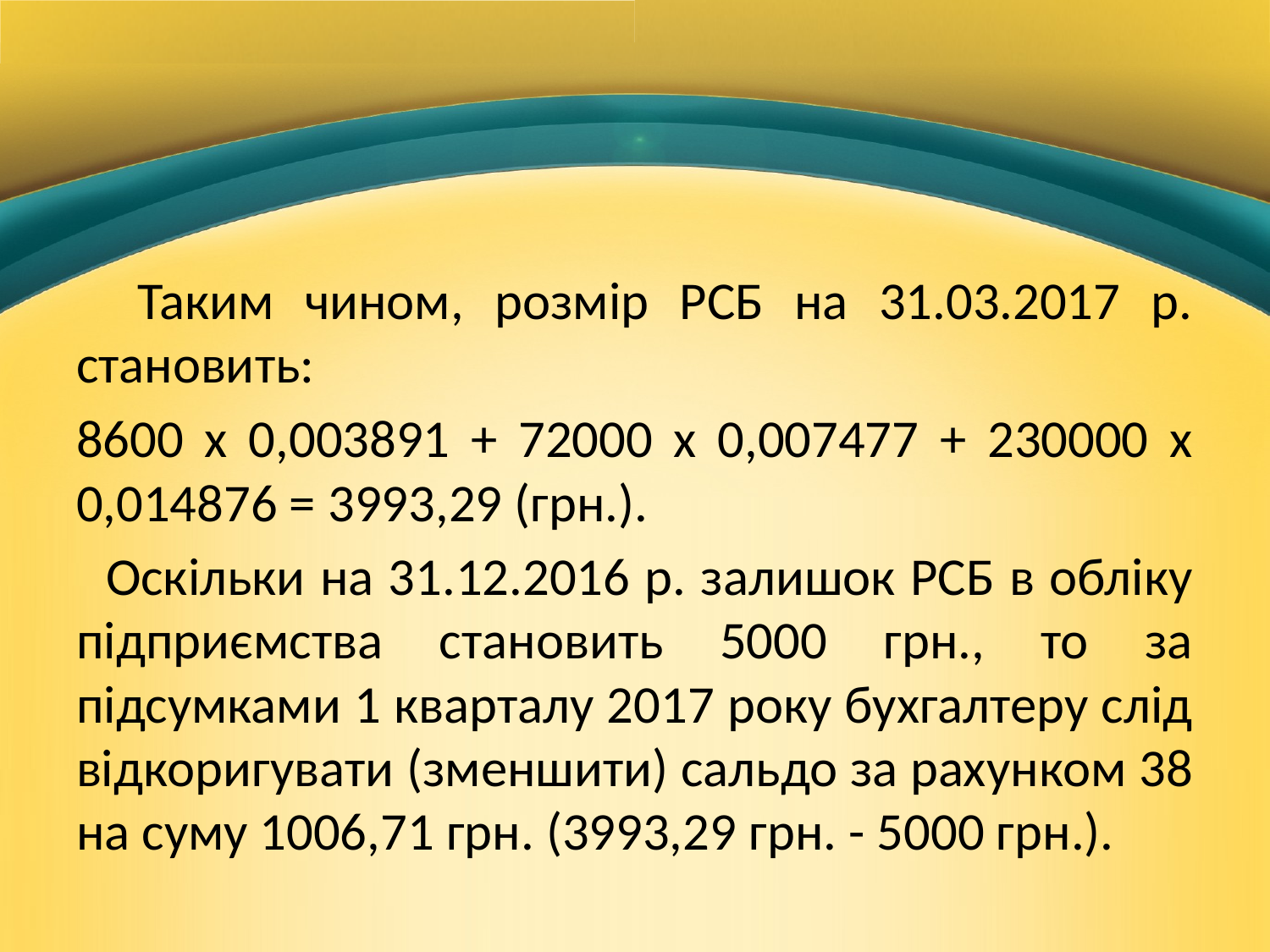

#
  Таким чином, розмір РСБ на 31.03.2017 р. становить:
8600 х 0,003891 + 72000 х 0,007477 + 230000 х 0,014876 = 3993,29 (грн.).
  Оскільки на 31.12.2016 р. залишок РСБ в обліку підприємства становить 5000 грн., то за підсумками 1 кварталу 2017 року бухгалтеру слід відкоригувати (зменшити) сальдо за рахунком 38 на суму 1006,71 грн. (3993,29 грн. - 5000 грн.).